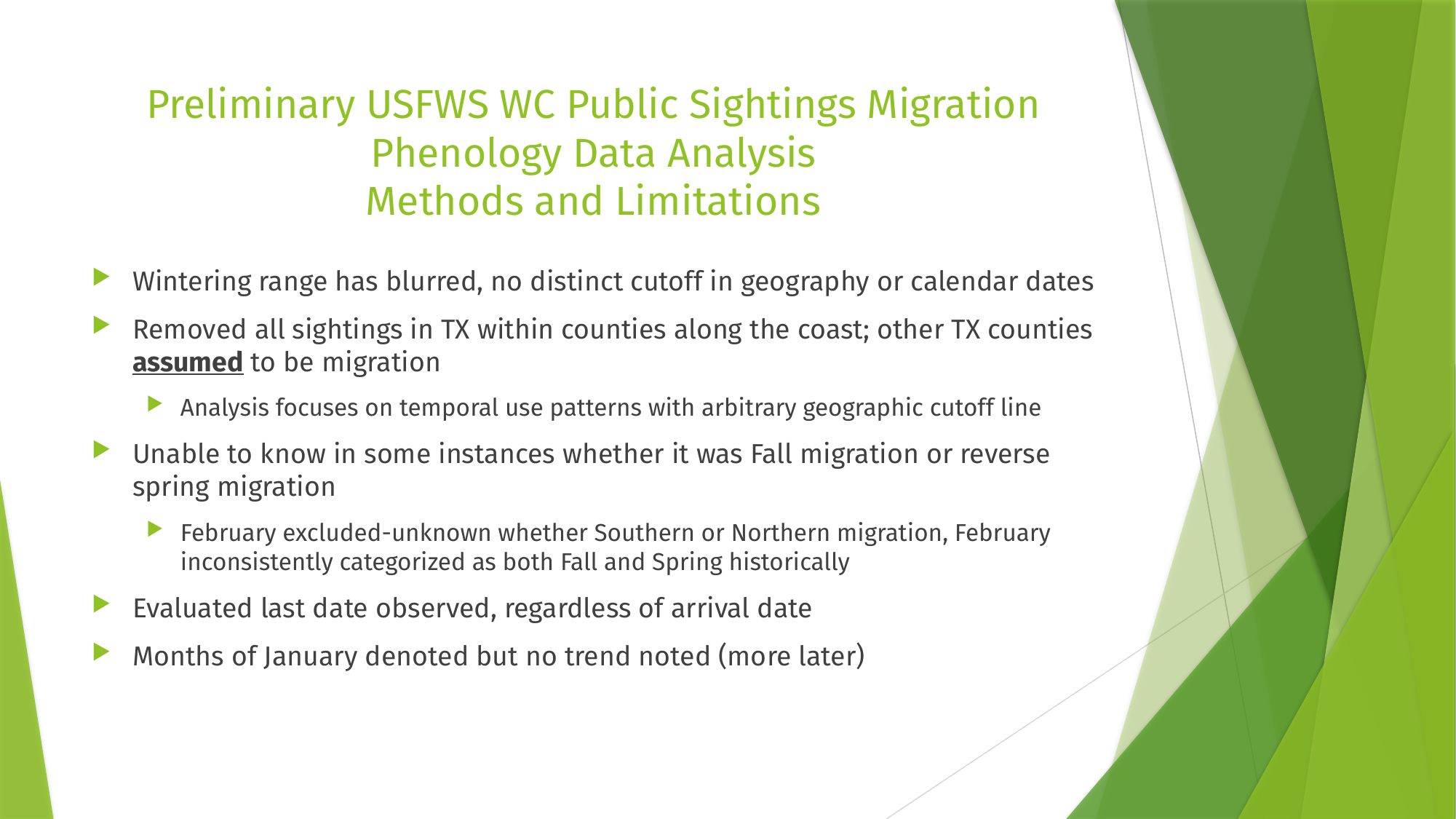

# Preliminary USFWS WC Public Sightings Migration Phenology Data Analysis Methods and Limitations
Wintering range has blurred, no distinct cutoff in geography or calendar dates
Removed all sightings in TX within counties along the coast; other TX counties assumed to be migration
Analysis focuses on temporal use patterns with arbitrary geographic cutoff line
Unable to know in some instances whether it was Fall migration or reverse spring migration
February excluded-unknown whether Southern or Northern migration, February inconsistently categorized as both Fall and Spring historically
Evaluated last date observed, regardless of arrival date
Months of January denoted but no trend noted (more later)